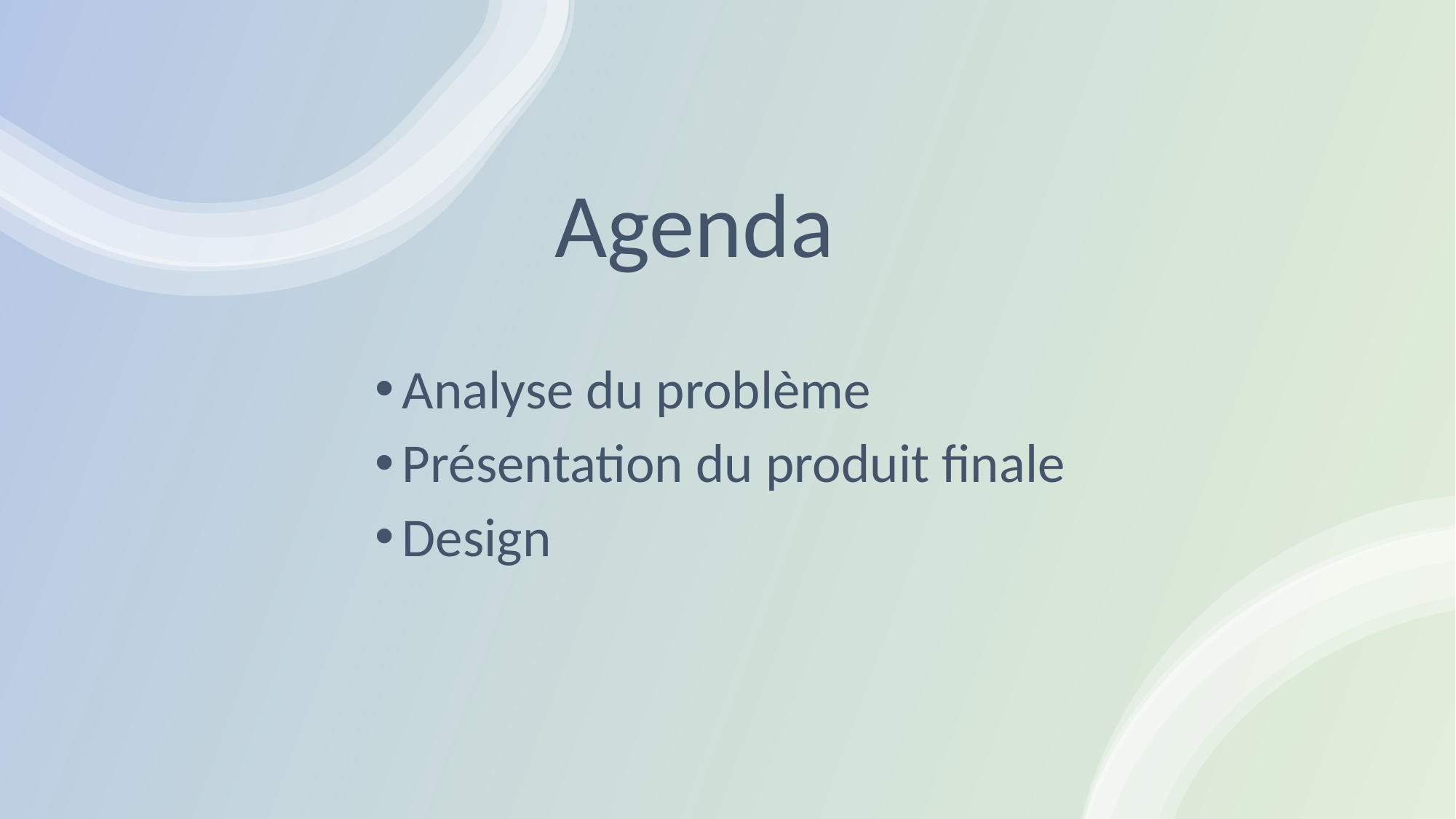

# Agenda
Analyse du problème
Présentation du produit finale
Design